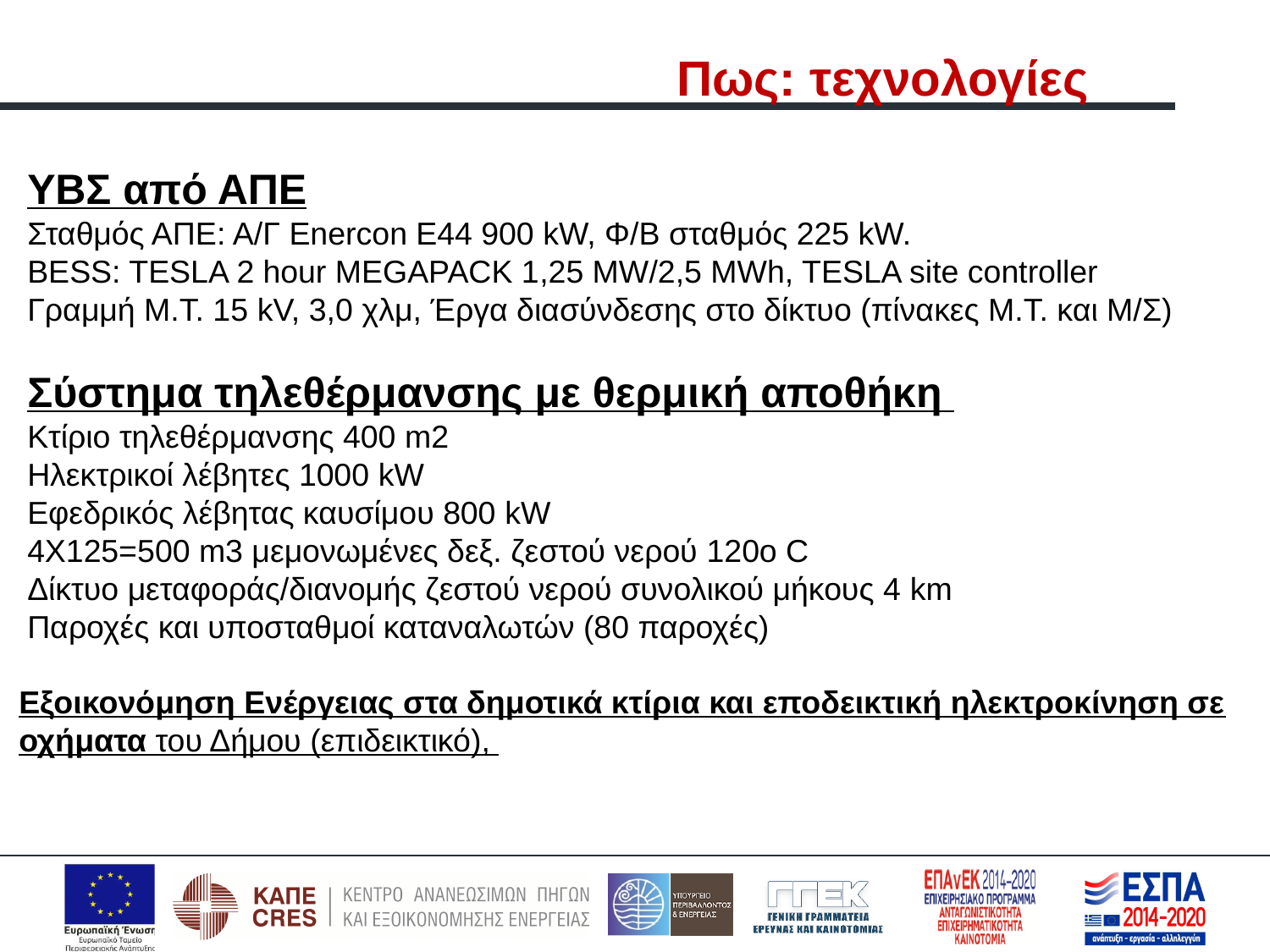

Πως: τεχνολογίες
ΥΒΣ από ΑΠΕ
Σταθμός ΑΠΕ: Α/Γ Enercon E44 900 kW, Φ/Β σταθμός 225 kW.
BESS: TESLA 2 hour MEGAPACK 1,25 MW/2,5 MWh, TESLA site controller
Γραμμή Μ.Τ. 15 kV, 3,0 χλμ, Έργα διασύνδεσης στο δίκτυο (πίνακες Μ.Τ. και Μ/Σ)

Σύστημα τηλεθέρμανσης με θερμική αποθήκη
Κτίριο τηλεθέρμανσης 400 m2
Ηλεκτρικοί λέβητες 1000 kW
Εφεδρικός λέβητας καυσίμου 800 kW
4X125=500 m3 μεμονωμένες δεξ. ζεστού νερού 120o C
Δίκτυο μεταφοράς/διανομής ζεστού νερού συνολικού μήκους 4 km
Παροχές και υποσταθμοί καταναλωτών (80 παροχές)
Εξοικονόμηση Ενέργειας στα δημοτικά κτίρια και εποδεικτική ηλεκτροκίνηση σε οχήματα του Δήμου (επιδεικτικό),